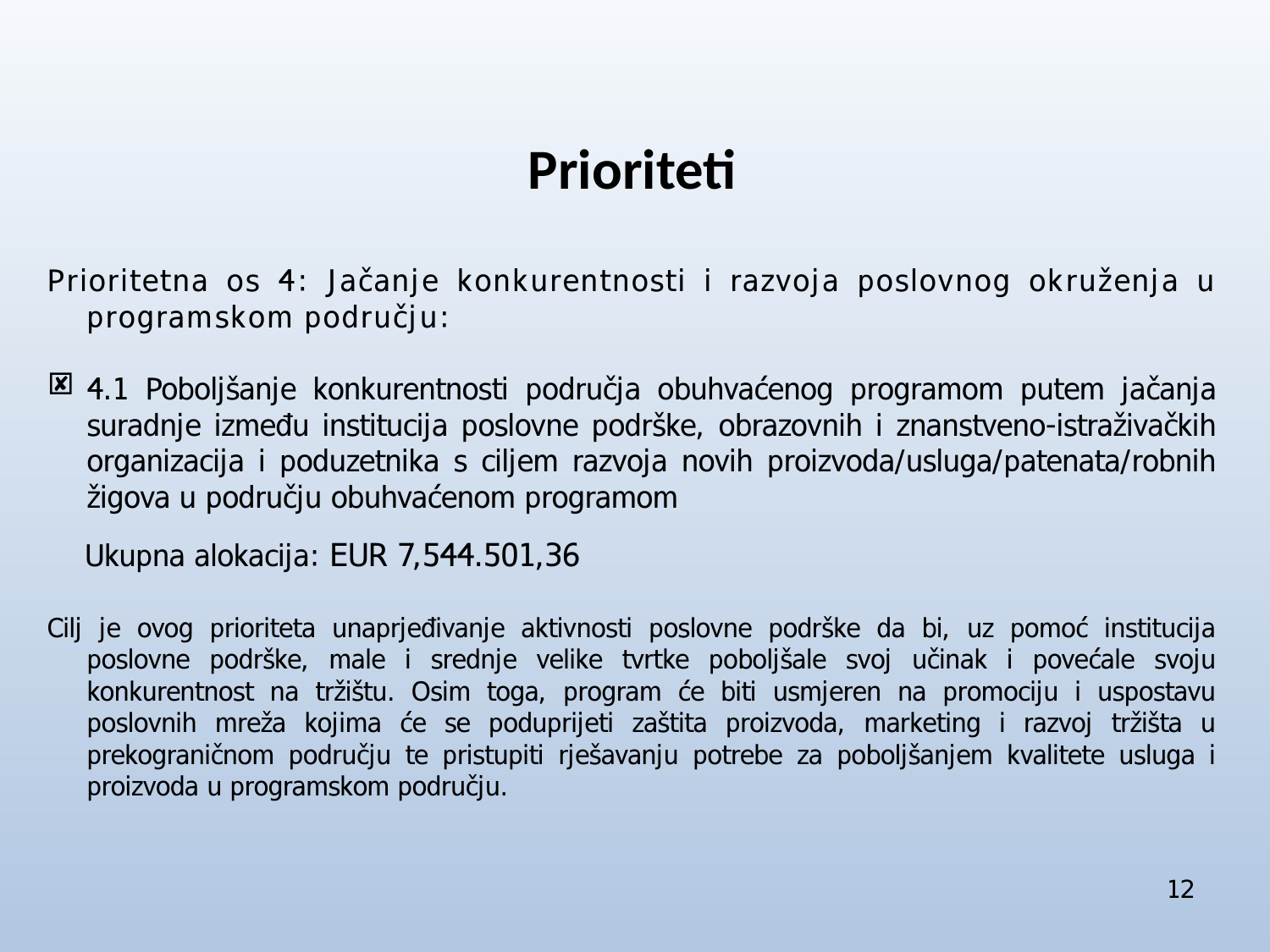

Prioriteti
Prioritetna os 4: Jačanje konkurentnosti i razvoja poslovnog okruženja u programskom području:

4.1 Poboljšanje konkurentnosti područja obuhvaćenog programom putem jačanja suradnje između institucija poslovne podrške, obrazovnih i znanstveno-istraživačkih organizacija i poduzetnika s ciljem razvoja novih proizvoda/usluga/patenata/robnih žigova u području obuhvaćenom programom

    Ukupna alokacija: EUR 7,544.501,36

Cilj je ovog prioriteta unaprjeđivanje aktivnosti poslovne podrške da bi, uz pomoć institucija poslovne podrške, male i srednje velike tvrtke poboljšale svoj učinak i povećale svoju konkurentnost na tržištu. Osim toga, program će biti usmjeren na promociju i uspostavu poslovnih mreža kojima će se poduprijeti zaštita proizvoda, marketing i razvoj tržišta u prekograničnom području te pristupiti rješavanju potrebe za poboljšanjem kvalitete usluga i proizvoda u programskom području.
12